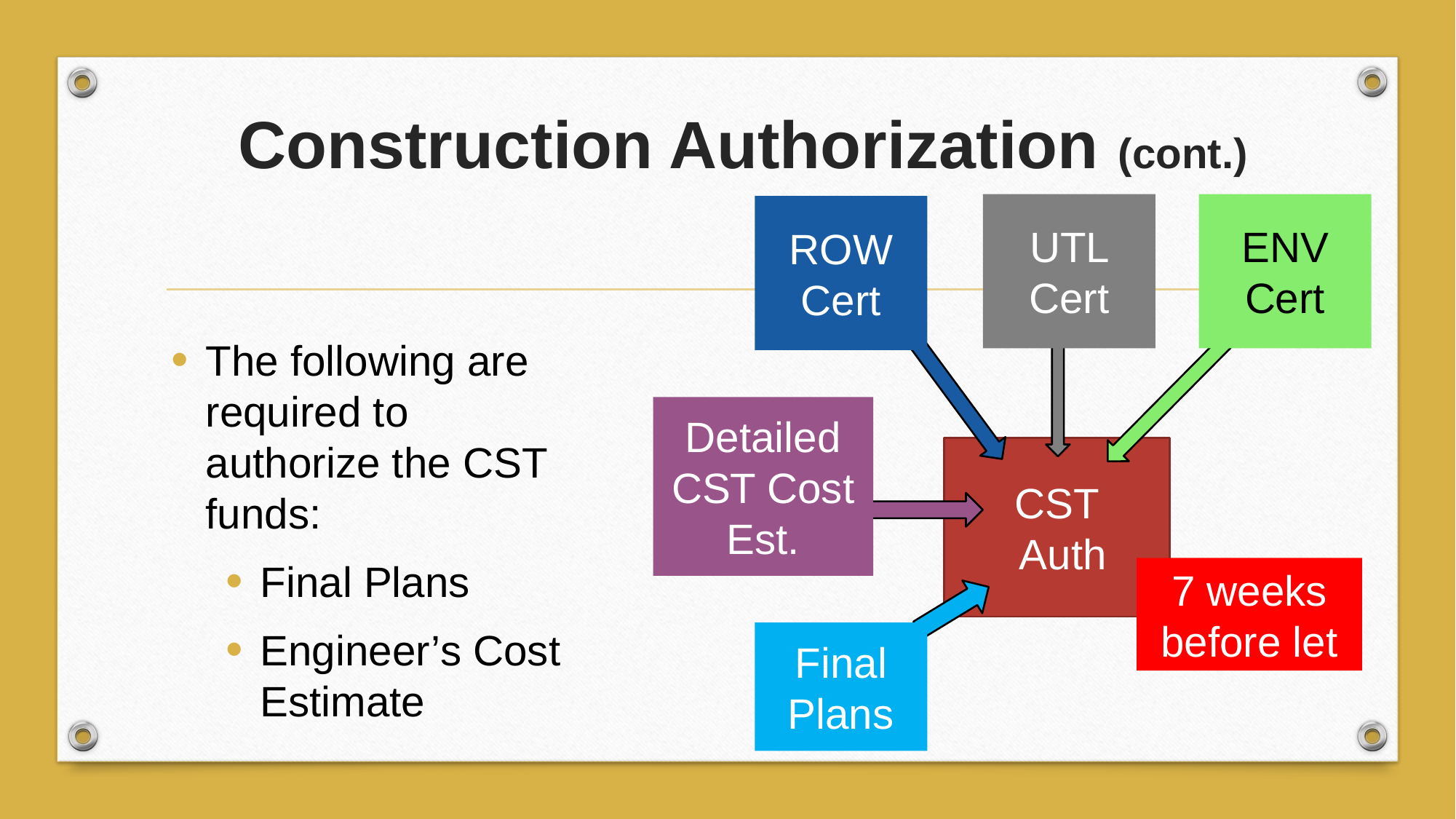

# Construction Authorization (cont.)
ENV Cert
UTL Cert
ROW Cert
The following are required to authorize the CST funds:
Final Plans
Engineer’s Cost Estimate

Detailed CST Cost Est.
CST
 Auth

7 weeks before let

Final Plans